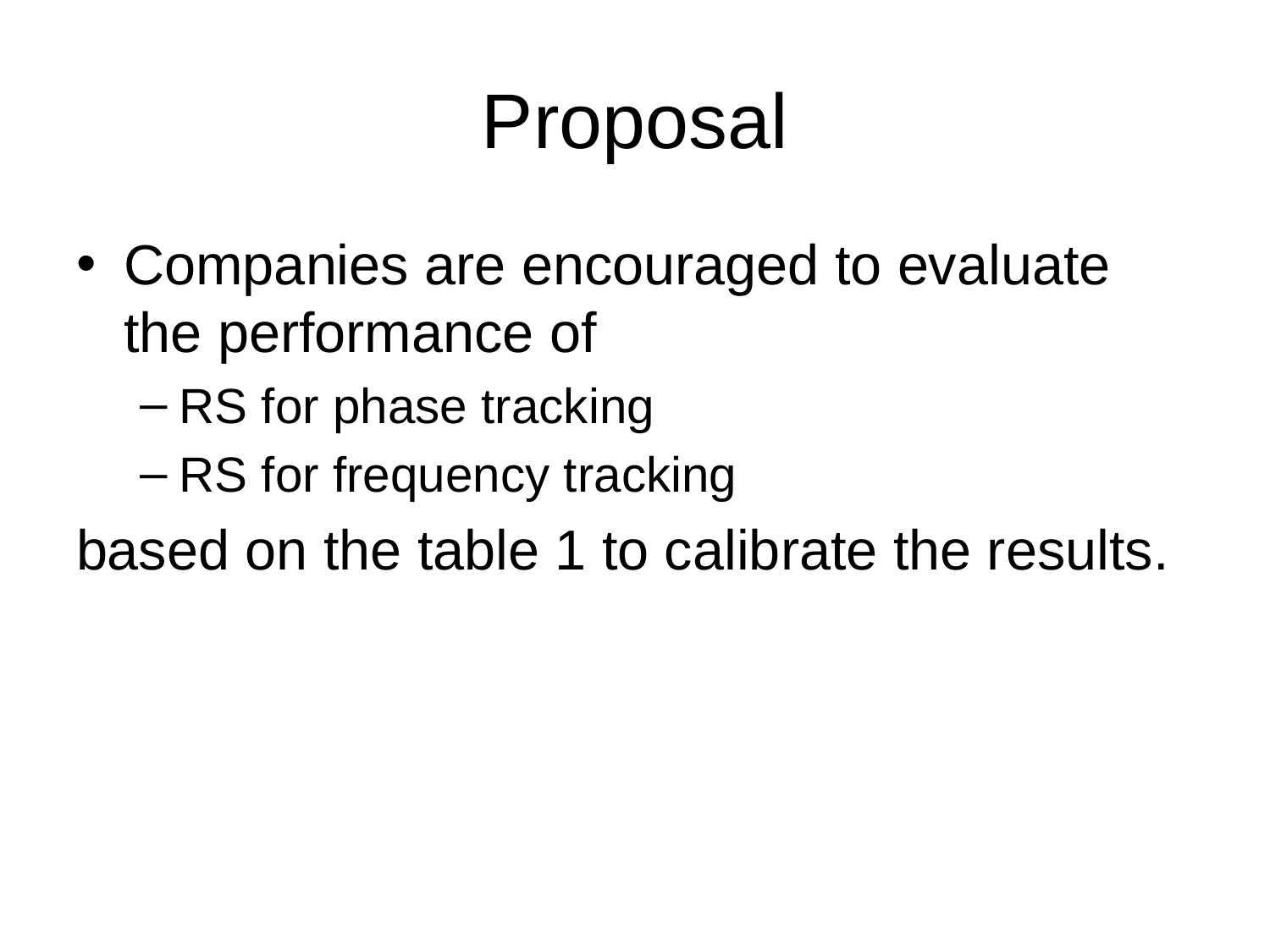

# Proposal
Companies are encouraged to evaluate the performance of
RS for phase tracking
RS for frequency tracking
based on the table 1 to calibrate the results.